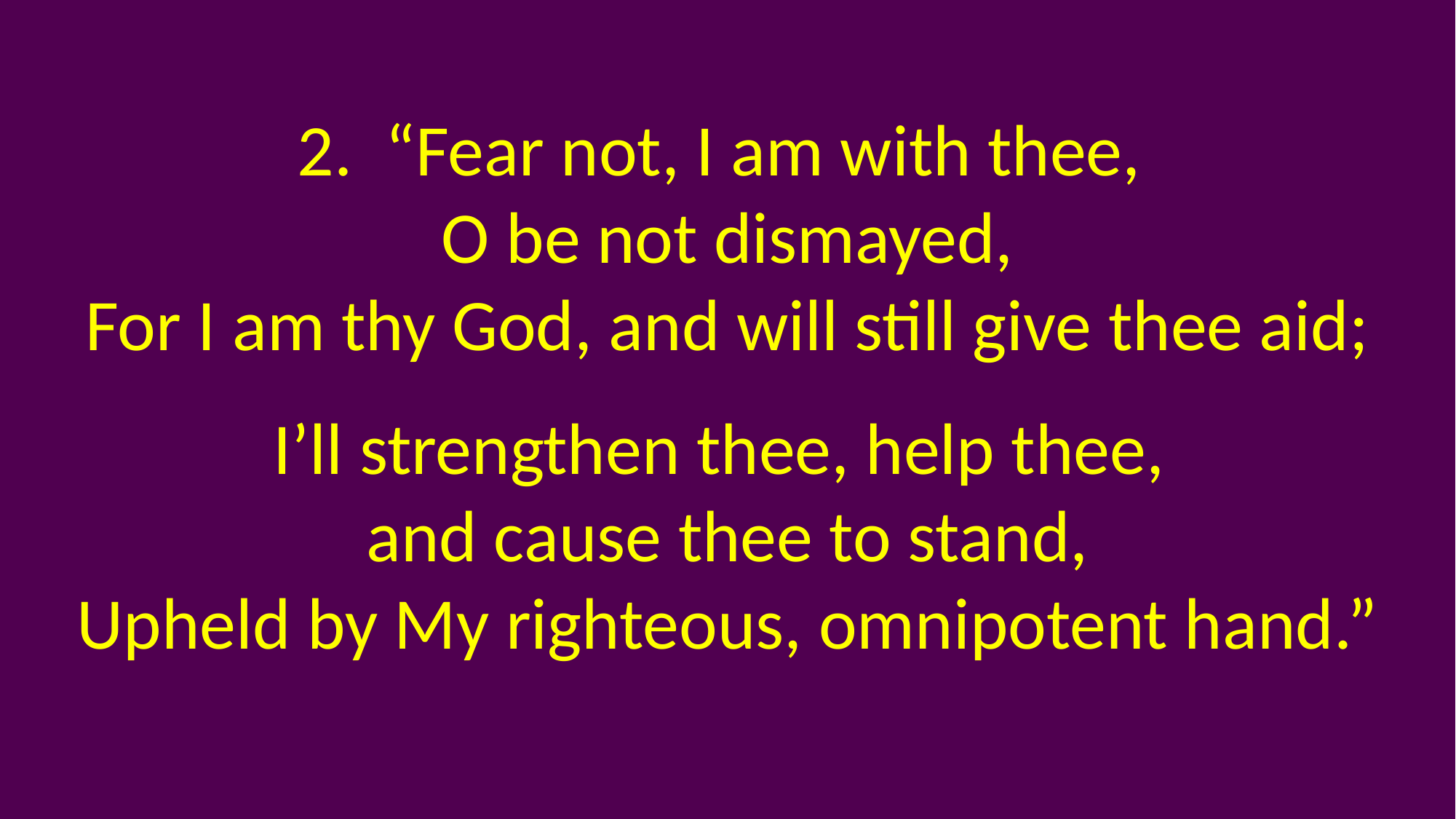

2.  “Fear not, I am with thee,
O be not dismayed,
For I am thy God, and will still give thee aid;
I’ll strengthen thee, help thee,
and cause thee to stand,
Upheld by My righteous, omnipotent hand.”